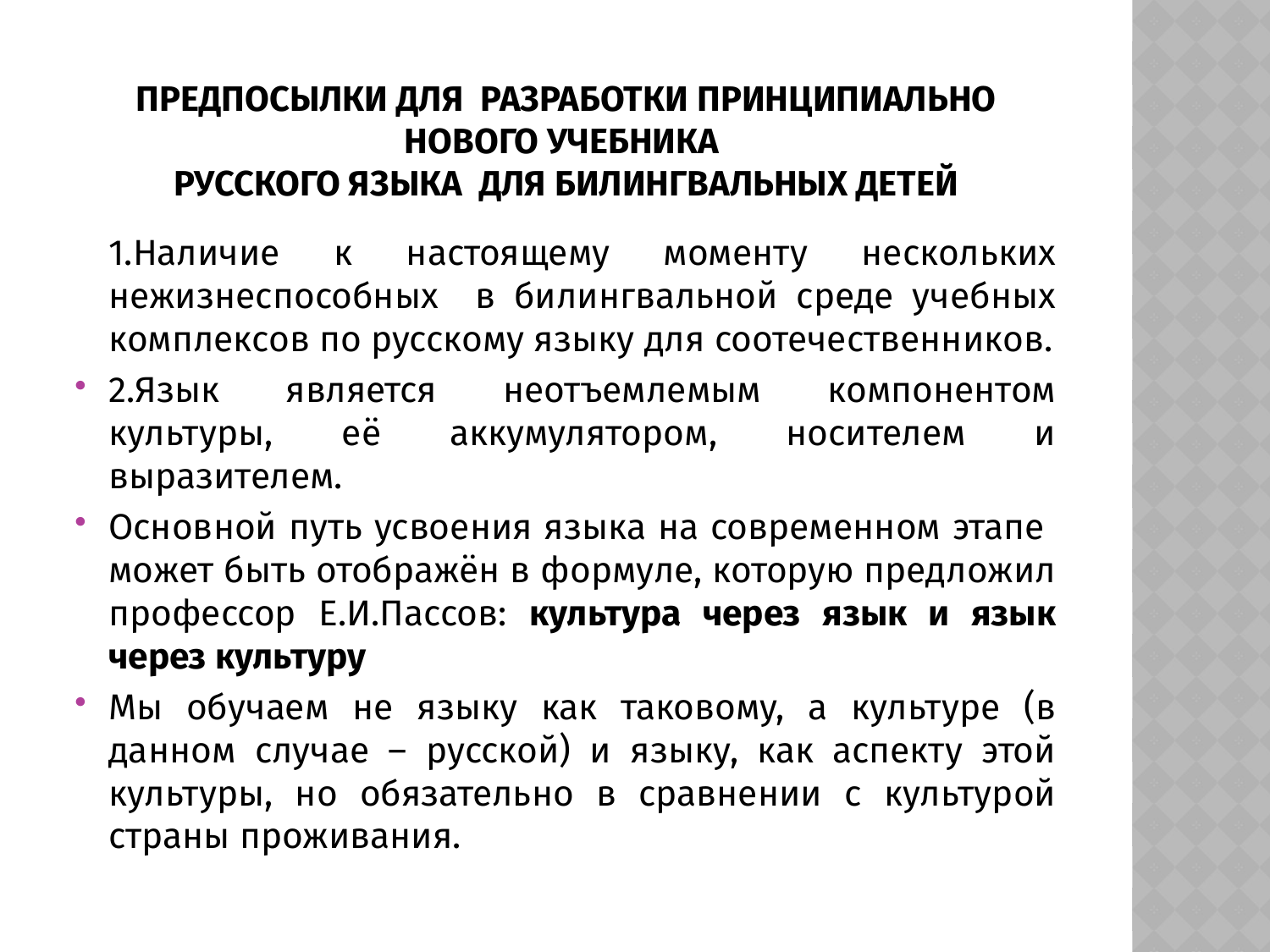

# Предпосылки для  разработки принципиально нового учебника русского языка  для билингвальных детей
	1.Наличие к настоящему моменту нескольких нежизнеспособных  в билингвальной среде учебных комплексов по русскому языку для соотечественников.
2.Язык является неотъемлемым компонентом культуры, её аккумулятором, носителем и выразителем.
Основной путь усвоения языка на современном этапе  может быть отображён в формуле, которую предложил профессор Е.И.Пассов: культура через язык и язык через культуру
Мы обучаем не языку как таковому, а культуре (в данном случае – русской) и языку, как аспекту этой культуры, но обязательно в сравнении с культурой страны проживания.